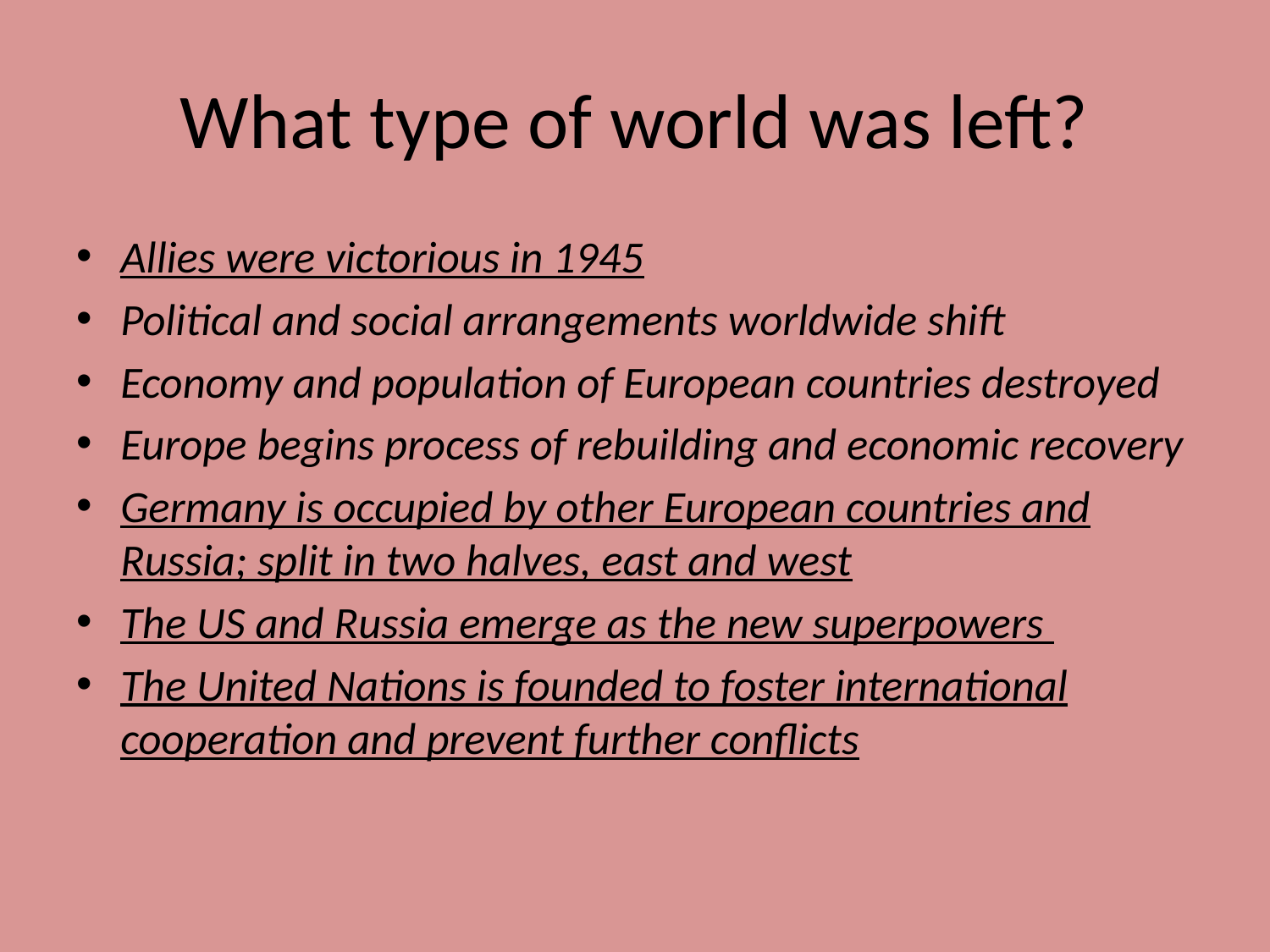

# What type of world was left?
Allies were victorious in 1945
Political and social arrangements worldwide shift
Economy and population of European countries destroyed
Europe begins process of rebuilding and economic recovery
Germany is occupied by other European countries and Russia; split in two halves, east and west
The US and Russia emerge as the new superpowers
The United Nations is founded to foster international cooperation and prevent further conflicts